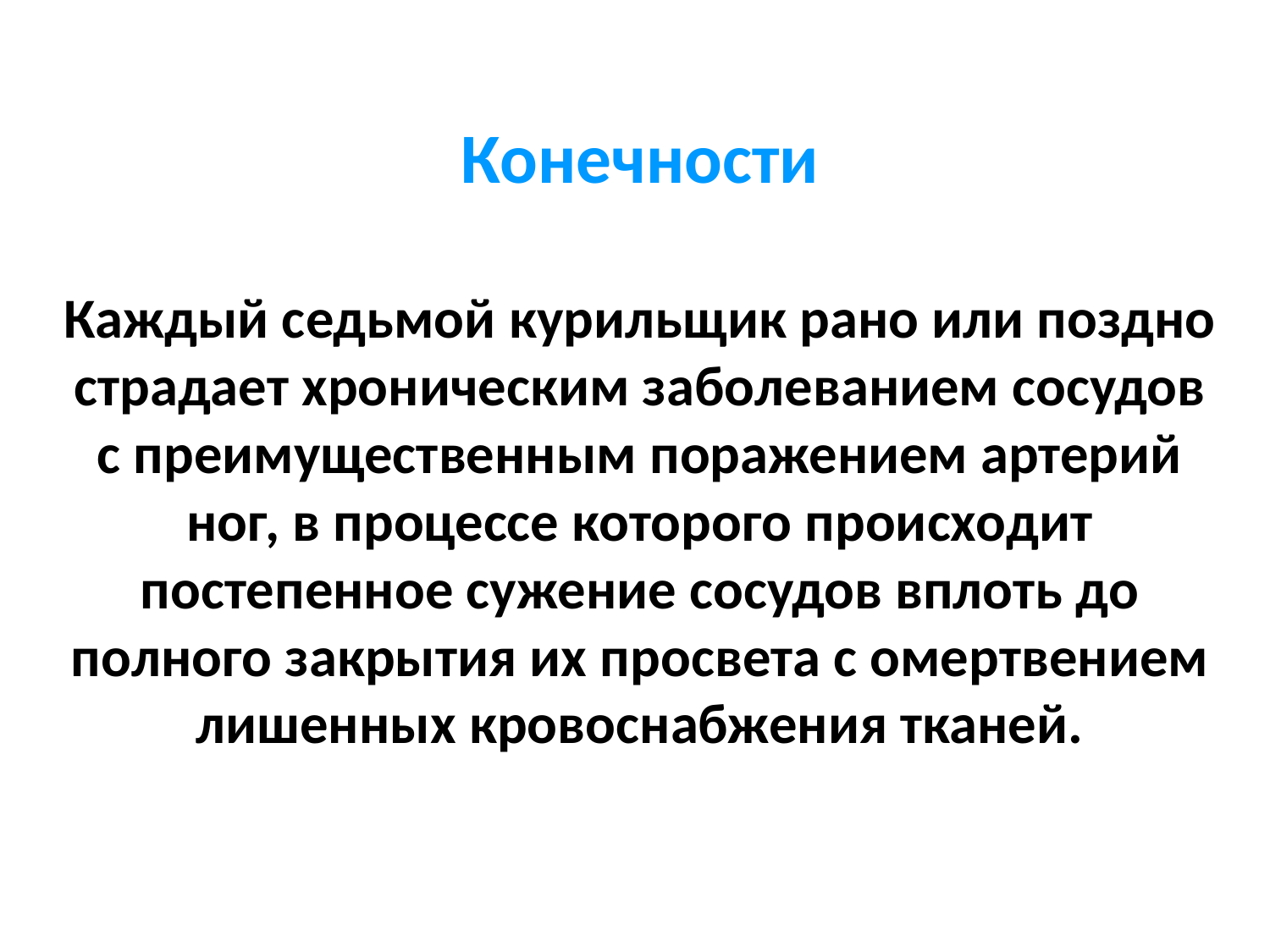

# Конечности Каждый седьмой курильщик рано или поздно страдает хроническим заболеванием сосудов с преимущественным поражением артерий ног, в процессе которого происходит постепенное сужение сосудов вплоть до полного закрытия их просвета с омертвением лишенных кровоснабжения тканей.